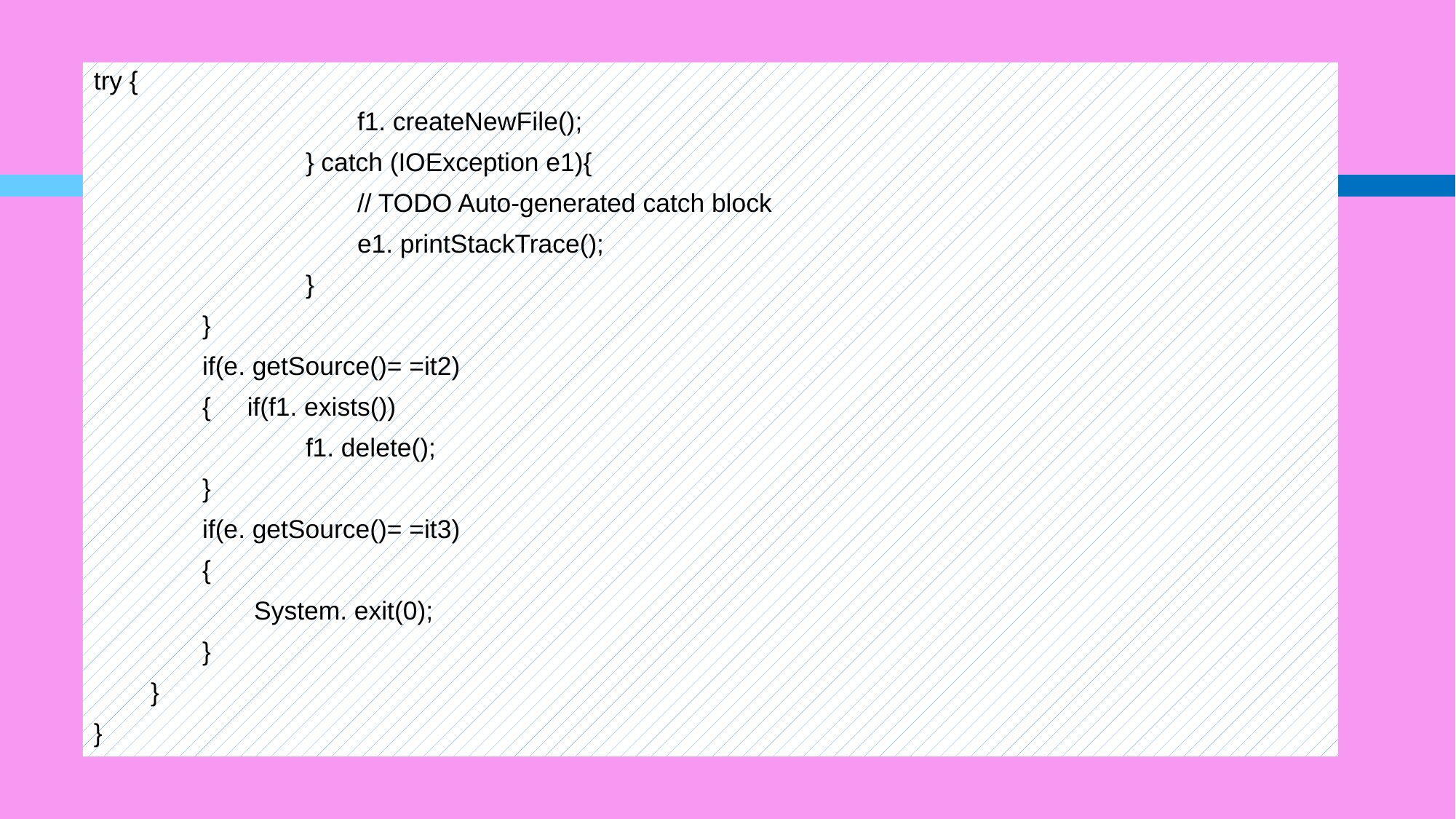

try {
　　　　　　　　　　f1. createNewFile();
　　　　　　　　} catch (IOException e1){
　　　　　　　　　　// TODO Auto-generated catch block
　　　　　　　　　　e1. printStackTrace();
　　　　　　　　}
　　　　}
　　　　if(e. getSource()= =it2)
　　　　{　if(f1. exists())
　　　　　　　　f1. delete();
　　　　}
　　　　if(e. getSource()= =it3)
　　　　{
　　　　　　System. exit(0);
　　　　}
　　}
}